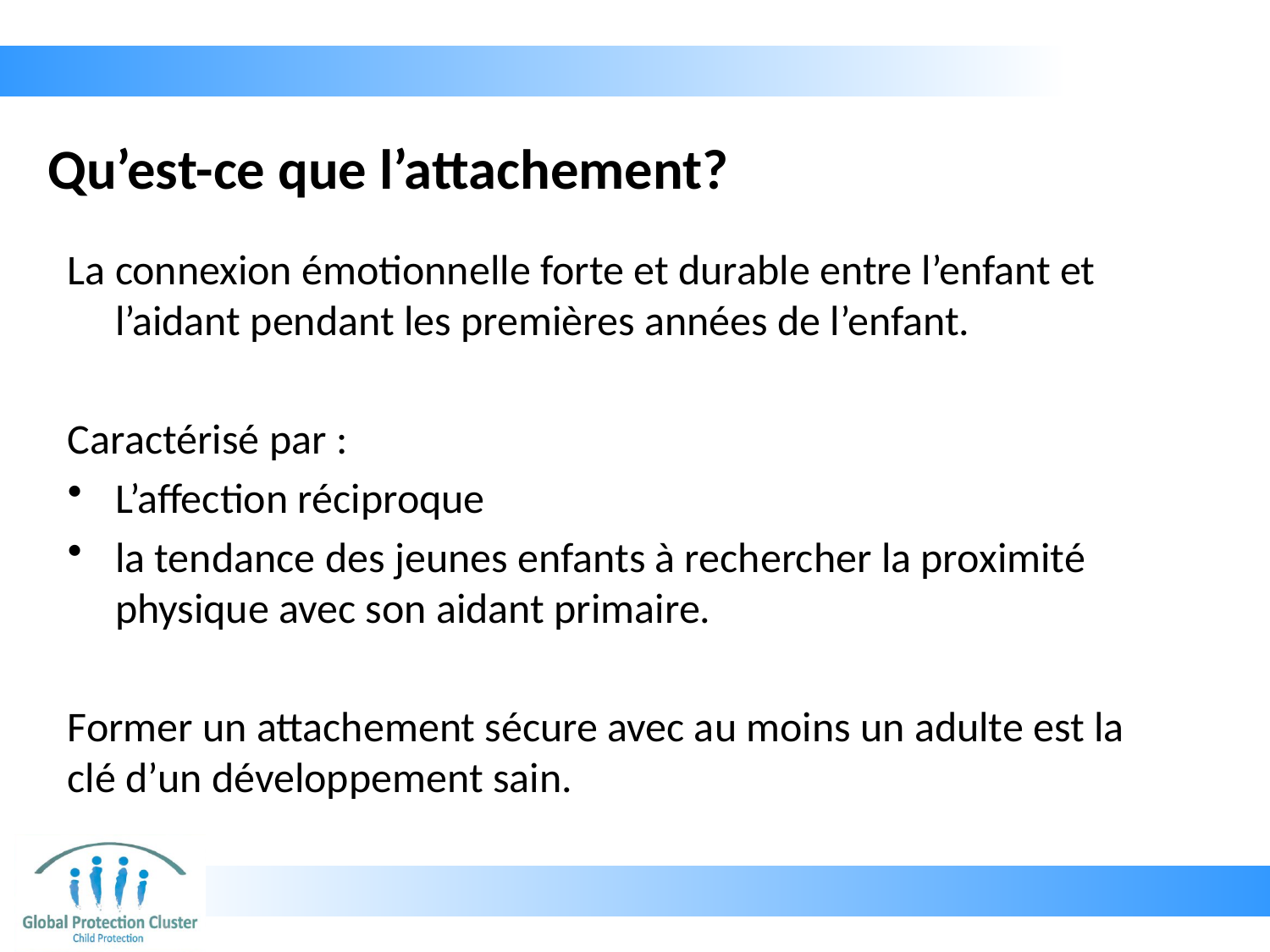

# Qu’est-ce que l’attachement?
La connexion émotionnelle forte et durable entre l’enfant et l’aidant pendant les premières années de l’enfant.

Caractérisé par :
L’affection réciproque
la tendance des jeunes enfants à rechercher la proximité physique avec son aidant primaire.

Former un attachement sécure avec au moins un adulte est la clé d’un développement sain.